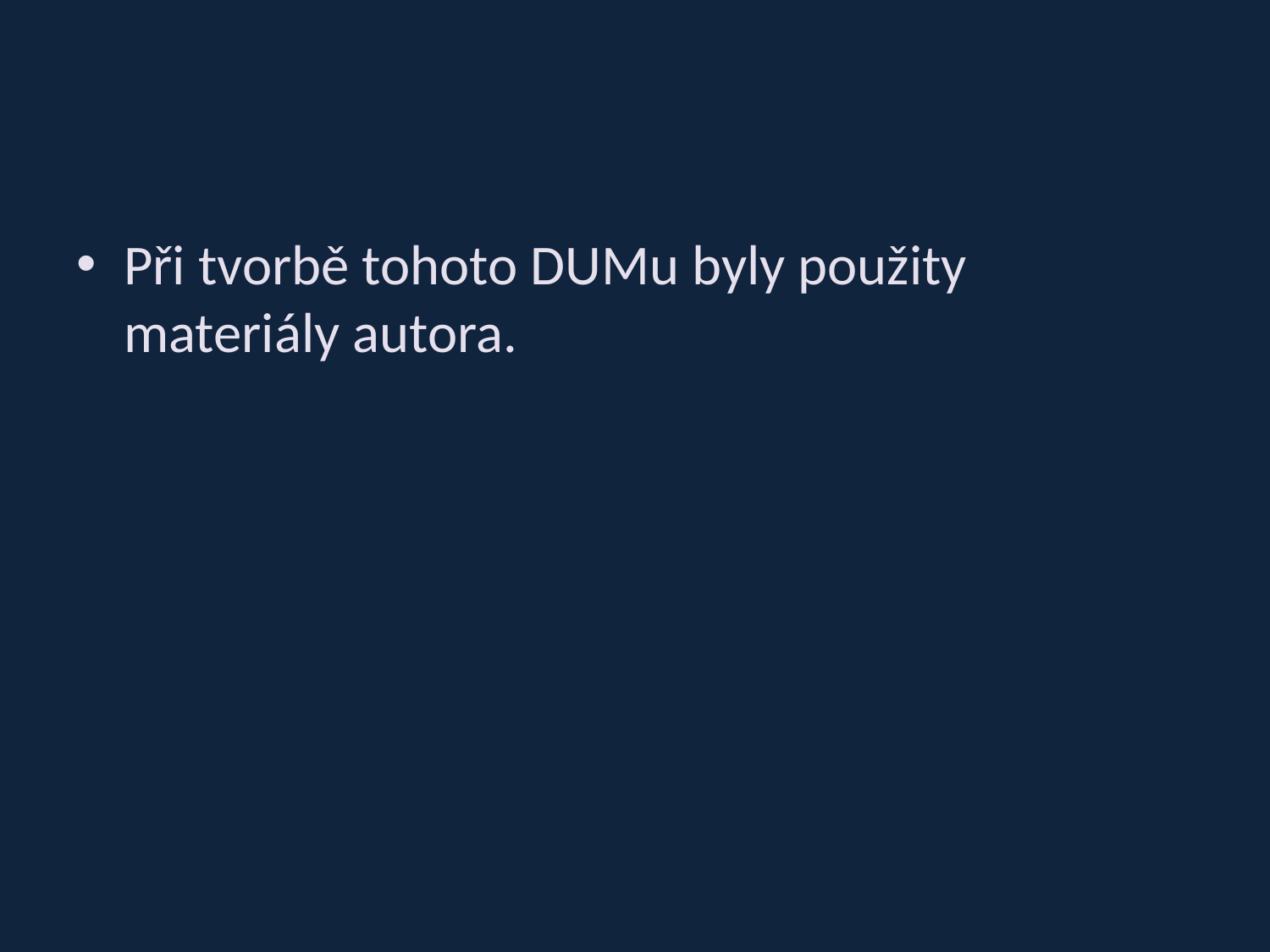

#
Při tvorbě tohoto DUMu byly použity materiály autora.